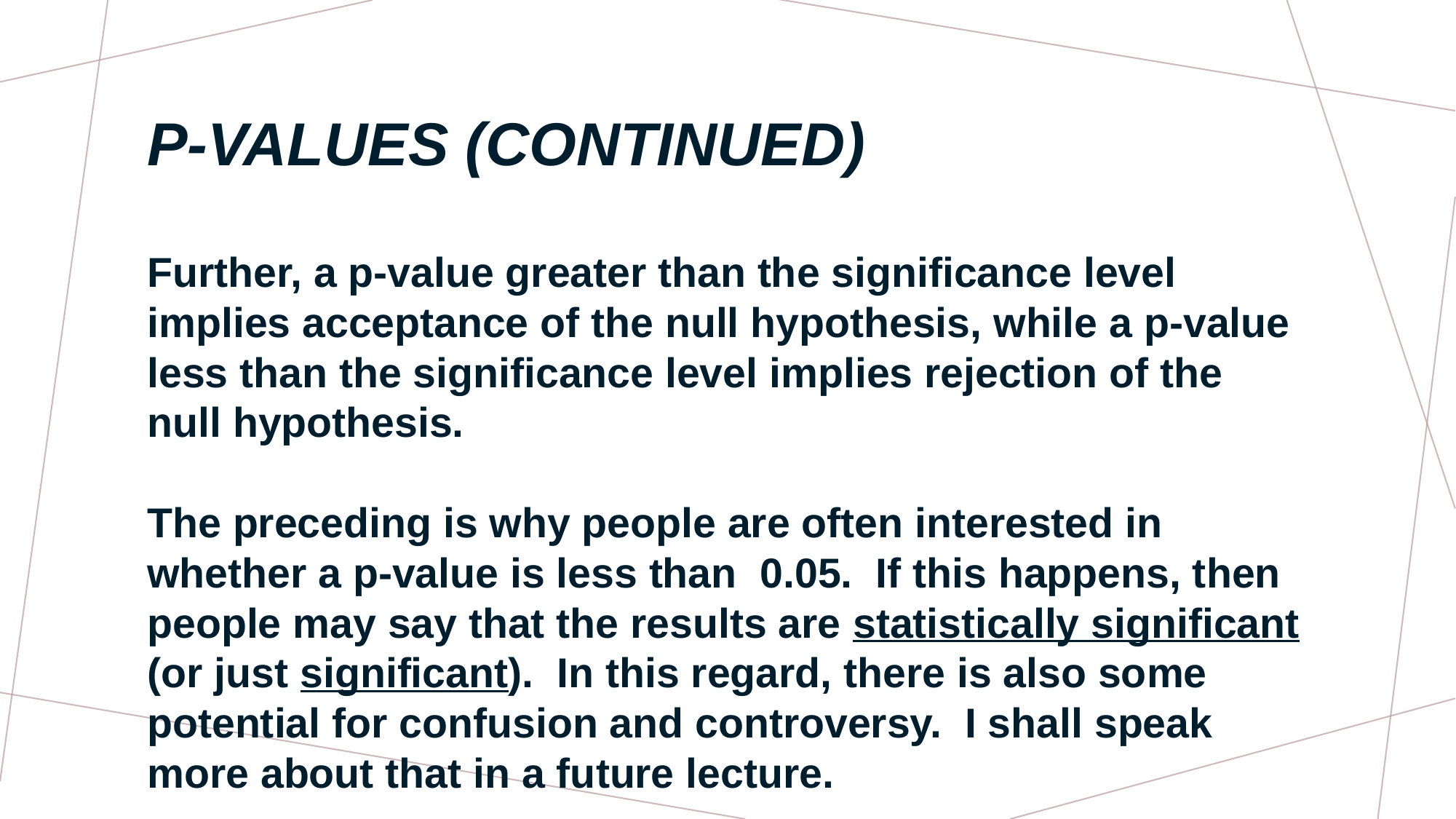

# P-VALUES (CONTINUED)
Further, a p-value greater than the significance level implies acceptance of the null hypothesis, while a p-value less than the significance level implies rejection of the null hypothesis.

The preceding is why people are often interested in whether a p-value is less than  0.05.  If this happens, then people may say that the results are statistically significant (or just significant).  In this regard, there is also some potential for confusion and controversy.  I shall speak more about that in a future lecture.